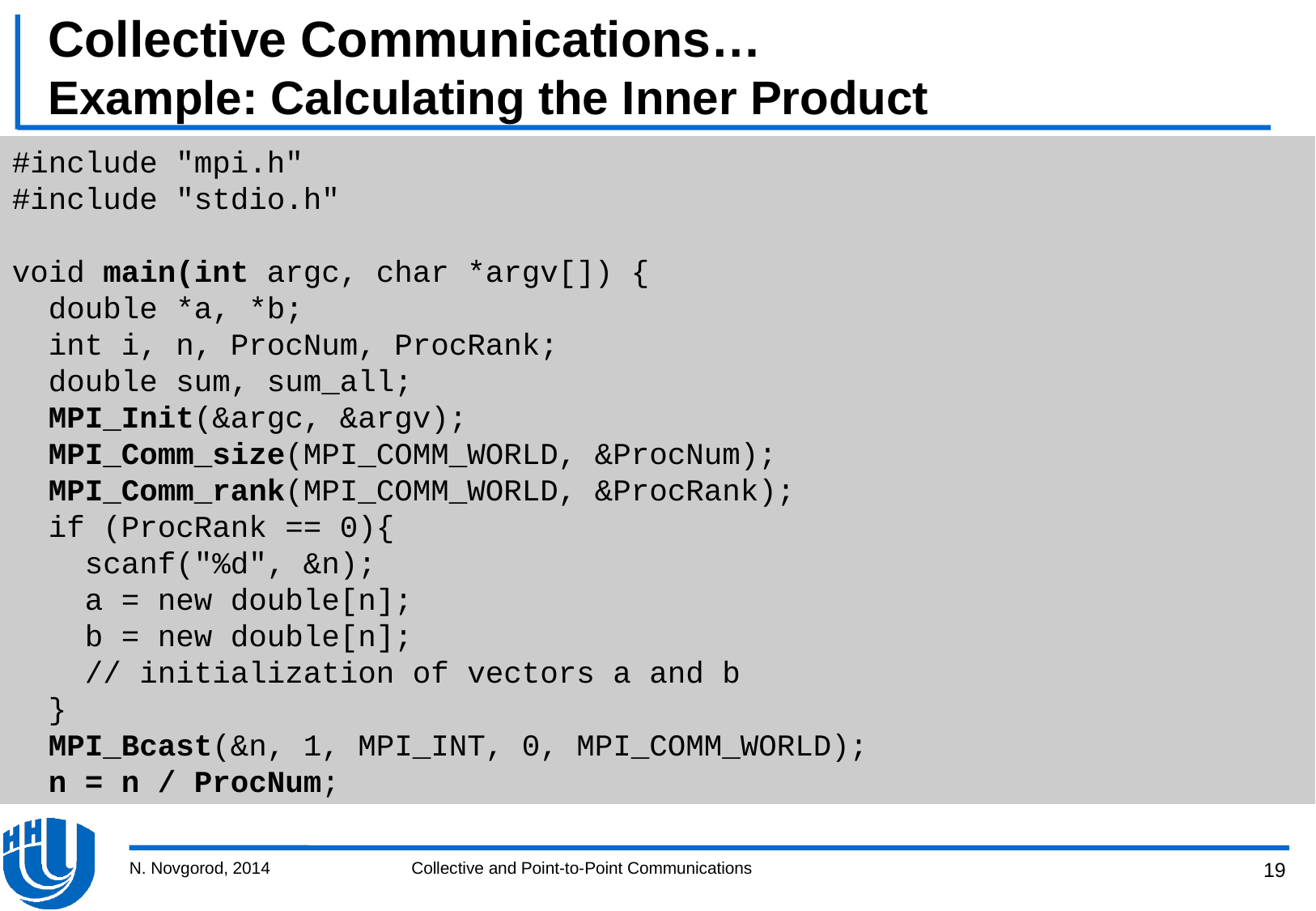

# Collective Communications… Example: Calculating the Inner Product
#include "mpi.h"
#include "stdio.h"

void main(int argc, char *argv[]) {
  double *a, *b;
  int i, n, ProcNum, ProcRank;
  double sum, sum_all;
  MPI_Init(&argc, &argv);
  MPI_Comm_size(MPI_COMM_WORLD, &ProcNum);
  MPI_Comm_rank(MPI_COMM_WORLD, &ProcRank);
  if (ProcRank == 0){
    scanf("%d", &n);
    a = new double[n];
    b = new double[n];
    // initialization of vectors a and b
  }
  MPI_Bcast(&n, 1, MPI_INT, 0, MPI_COMM_WORLD);
  n = n / ProcNum;
N. Novgorod, 2014
Collective and Point-to-Point Communications
19